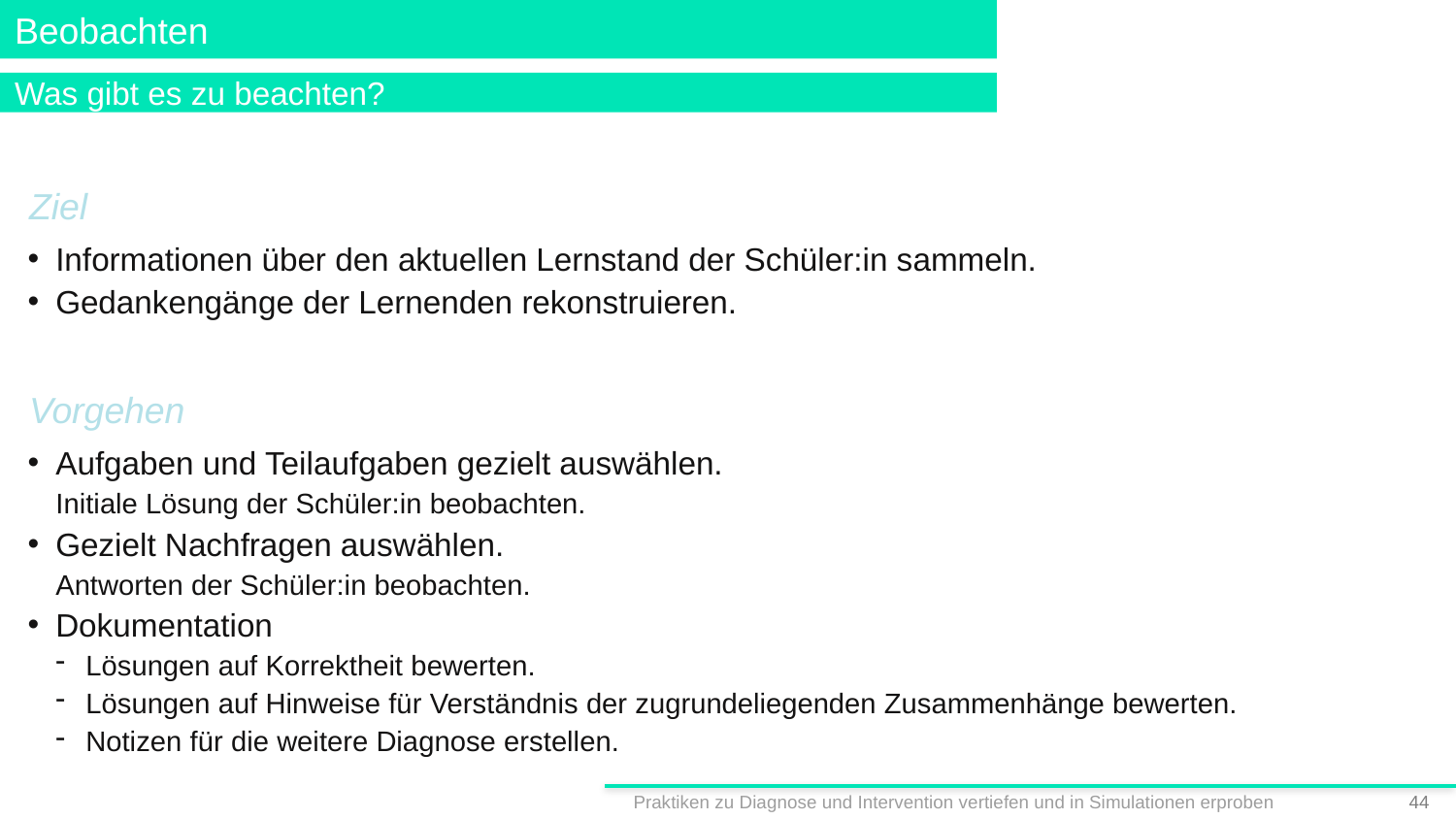

# Beobachten

Was gibt es zu beachten?

Ziel
Informationen über den aktuellen Lernstand der Schüler:in sammeln.
Gedankengänge der Lernenden rekonstruieren.

Vorgehen
Aufgaben und Teilaufgaben gezielt auswählen.
Initiale Lösung der Schüler:in beobachten.
Gezielt Nachfragen auswählen.
Antworten der Schüler:in beobachten.
Dokumentation
Lösungen auf Korrektheit bewerten.
Lösungen auf Hinweise für Verständnis der zugrundeliegenden Zusammenhänge bewerten.
Notizen für die weitere Diagnose erstellen.
Praktiken zu Diagnose und Intervention vertiefen und in Simulationen erproben
44